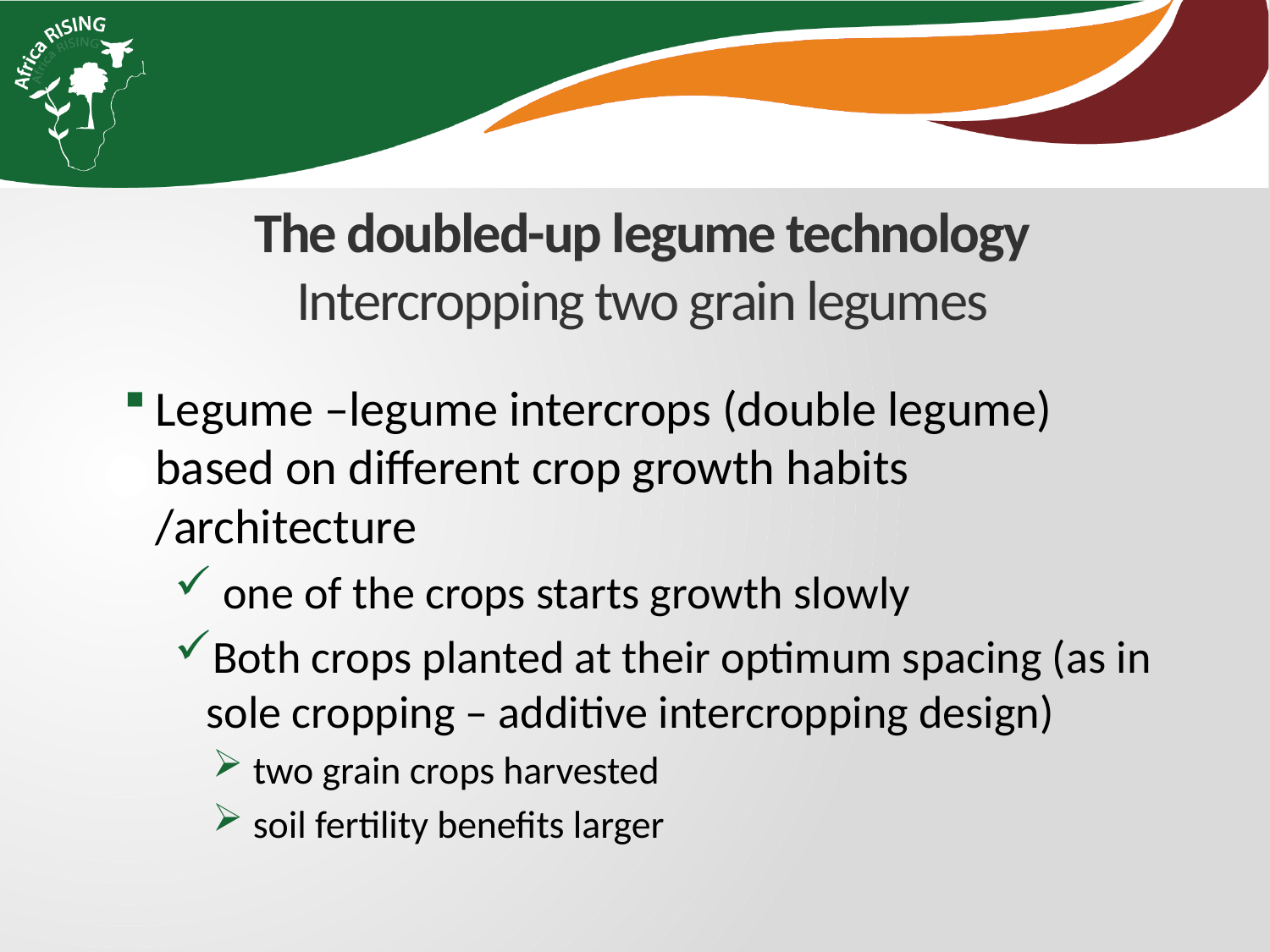

# The doubled-up legume technology Intercropping two grain legumes
Legume –legume intercrops (double legume) based on different crop growth habits /architecture
 one of the crops starts growth slowly
Both crops planted at their optimum spacing (as in sole cropping – additive intercropping design)
 two grain crops harvested
 soil fertility benefits larger